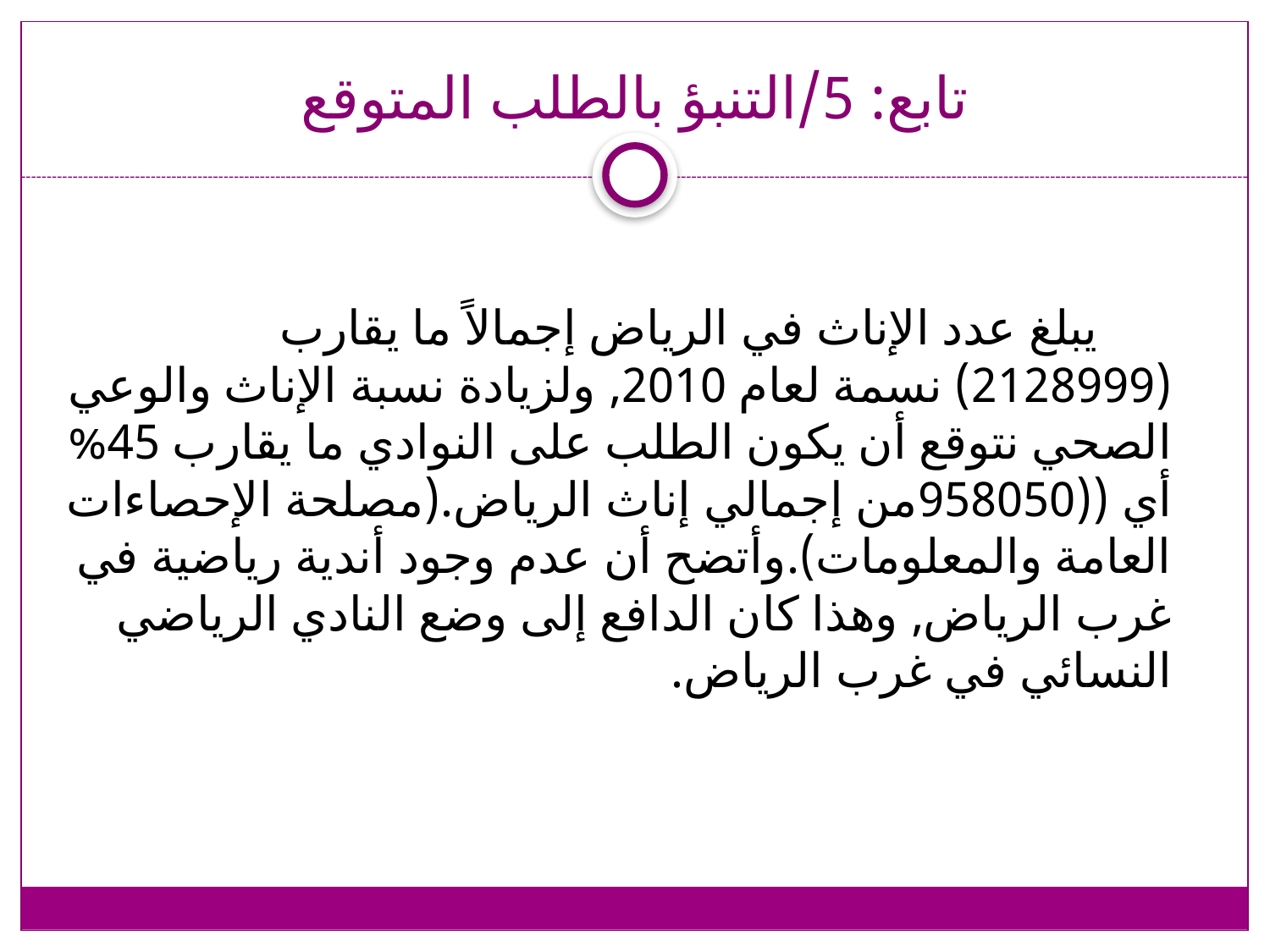

# تابع: 5/التنبؤ بالطلب المتوقع
         يبلغ عدد الإناث في الرياض إجمالاً ما يقارب (2128999) نسمة لعام 2010, ولزيادة نسبة الإناث والوعي الصحي نتوقع أن يكون الطلب على النوادي ما يقارب 45% أي ((958050من إجمالي إناث الرياض.(مصلحة الإحصاءات العامة والمعلومات).وأتضح أن عدم وجود أندية رياضية في غرب الرياض, وهذا كان الدافع إلى وضع النادي الرياضي النسائي في غرب الرياض.